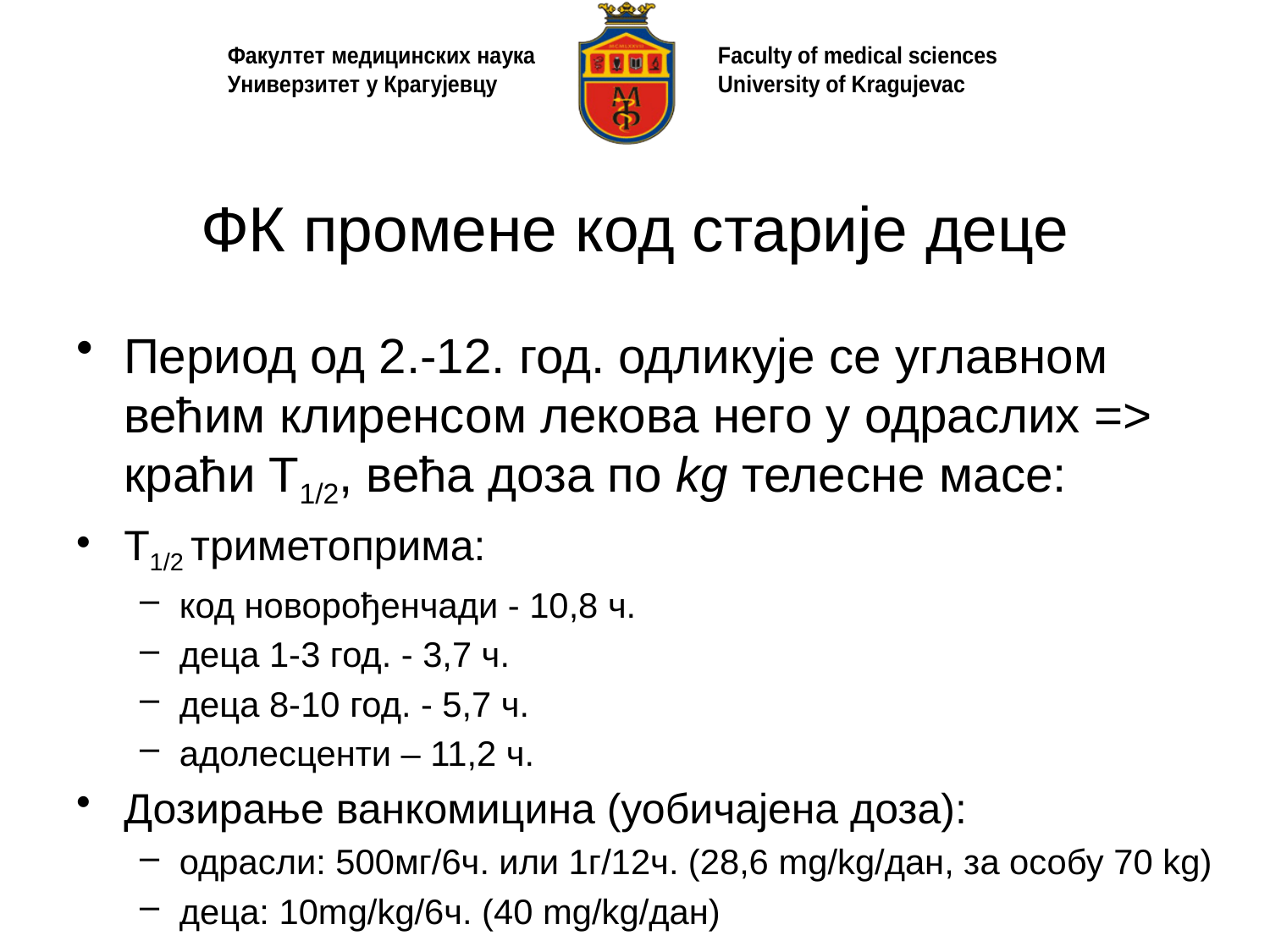

# ФК промене код старије деце
Период од 2.-12. год. одликује се углавном већим клиренсом лекова него у одраслих => краћи Т1/2, већа доза по kg телесне масе:
Т1/2 триметоприма:
код новорођенчади - 10,8 ч.
деца 1-3 год. - 3,7 ч.
деца 8-10 год. - 5,7 ч.
адолесценти – 11,2 ч.
Дозирање ванкомицина (уобичајена доза):
одрасли: 500мг/6ч. или 1г/12ч. (28,6 mg/kg/дан, за особу 70 kg)
деца: 10mg/kg/6ч. (40 mg/kg/дан)